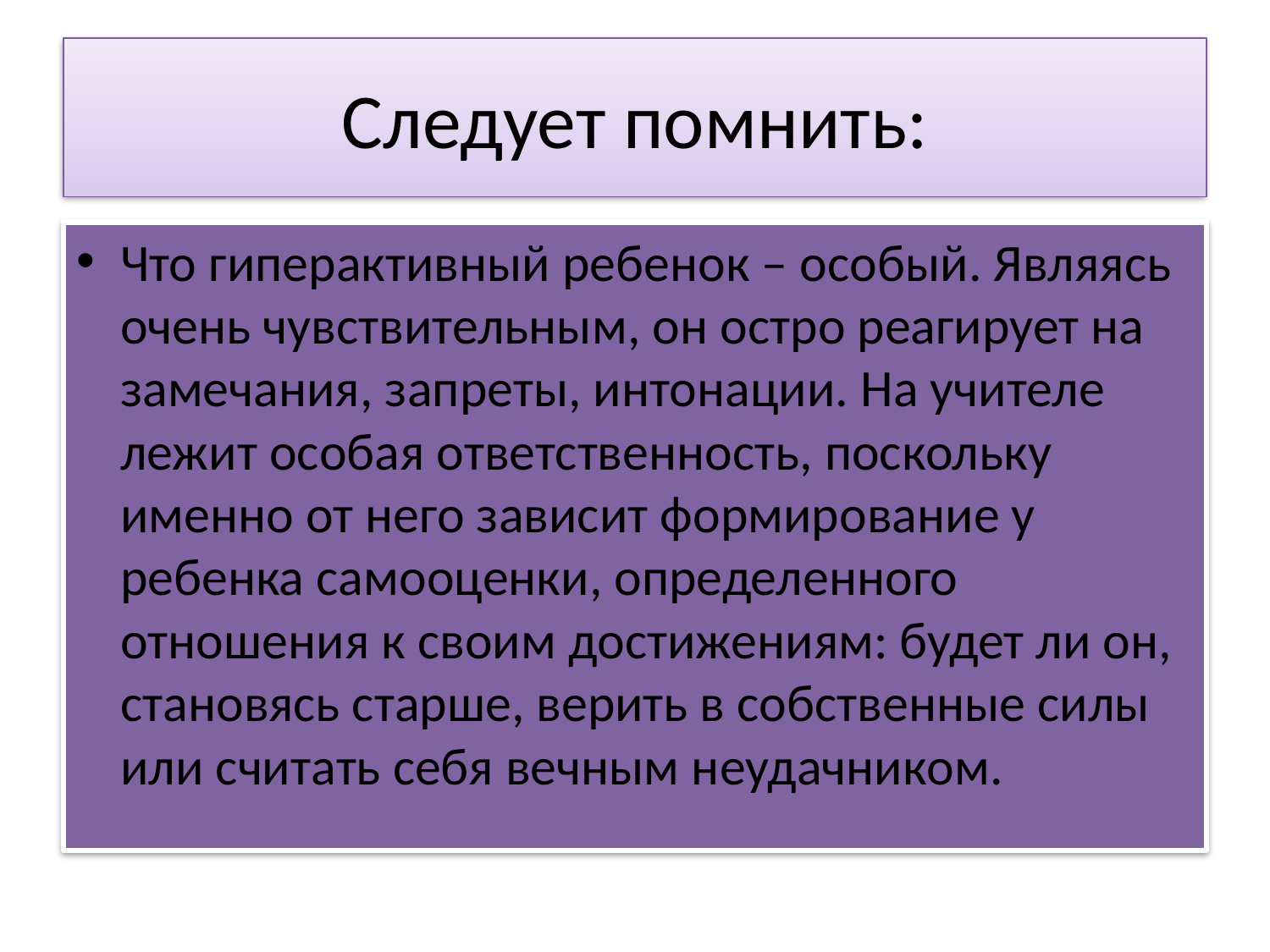

# Следует помнить:
Что гиперактивный ребенок – особый. Являясь очень чувствительным, он остро реагирует на замечания, запреты, интонации. На учителе лежит особая ответственность, поскольку именно от него зависит формирование у ребенка самооценки, определенного отношения к своим достижениям: будет ли он, становясь старше, верить в собственные силы или считать себя вечным неудачником.